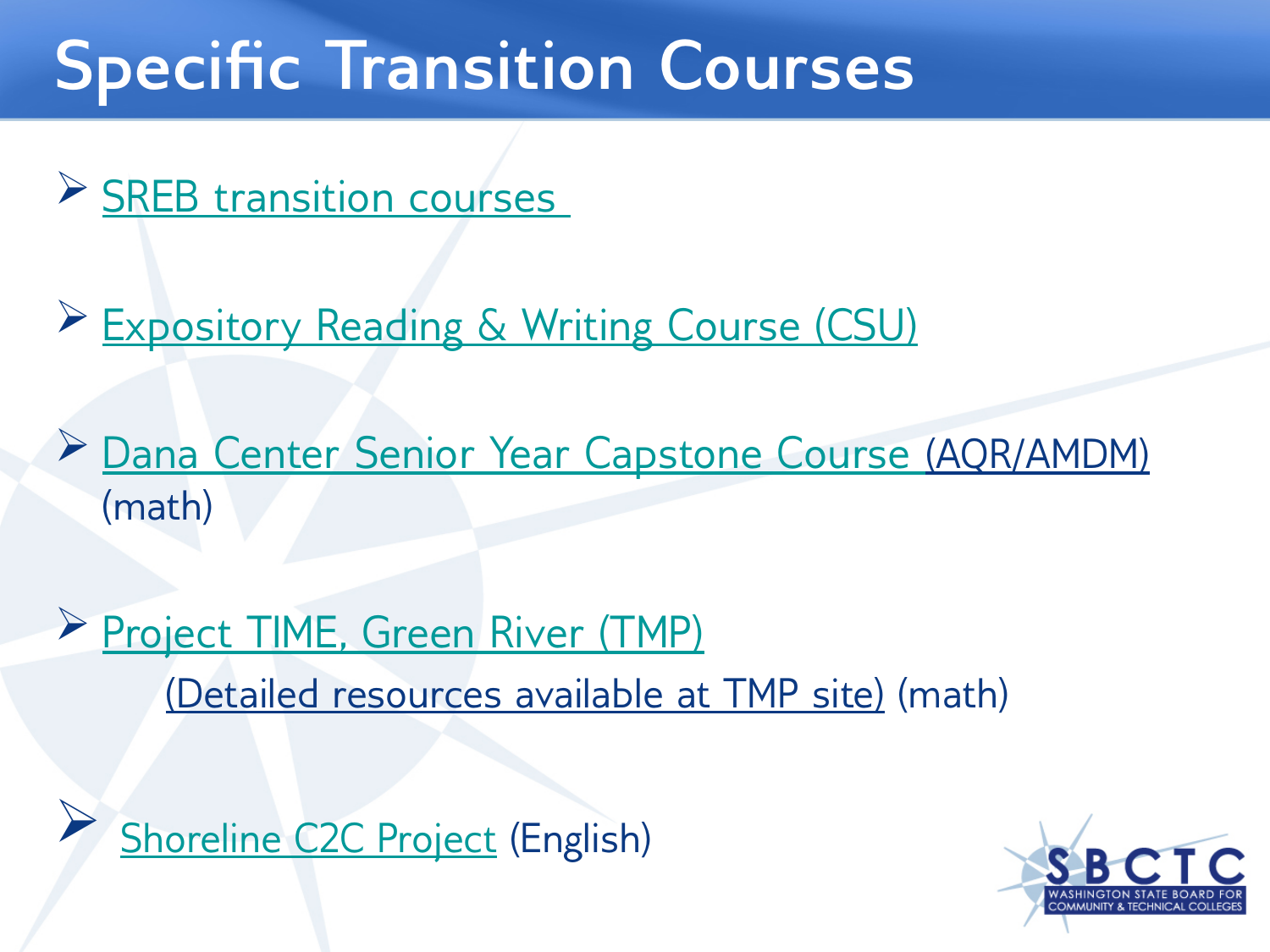

# Specific Transition Courses
SREB transition courses

Expository Reading & Writing Course (CSU)

Dana Center Senior Year Capstone Course (AQR/AMDM) (math)

Project TIME, Green River (TMP)
(Detailed resources available at TMP site) (math)

 Shoreline C2C Project (English)